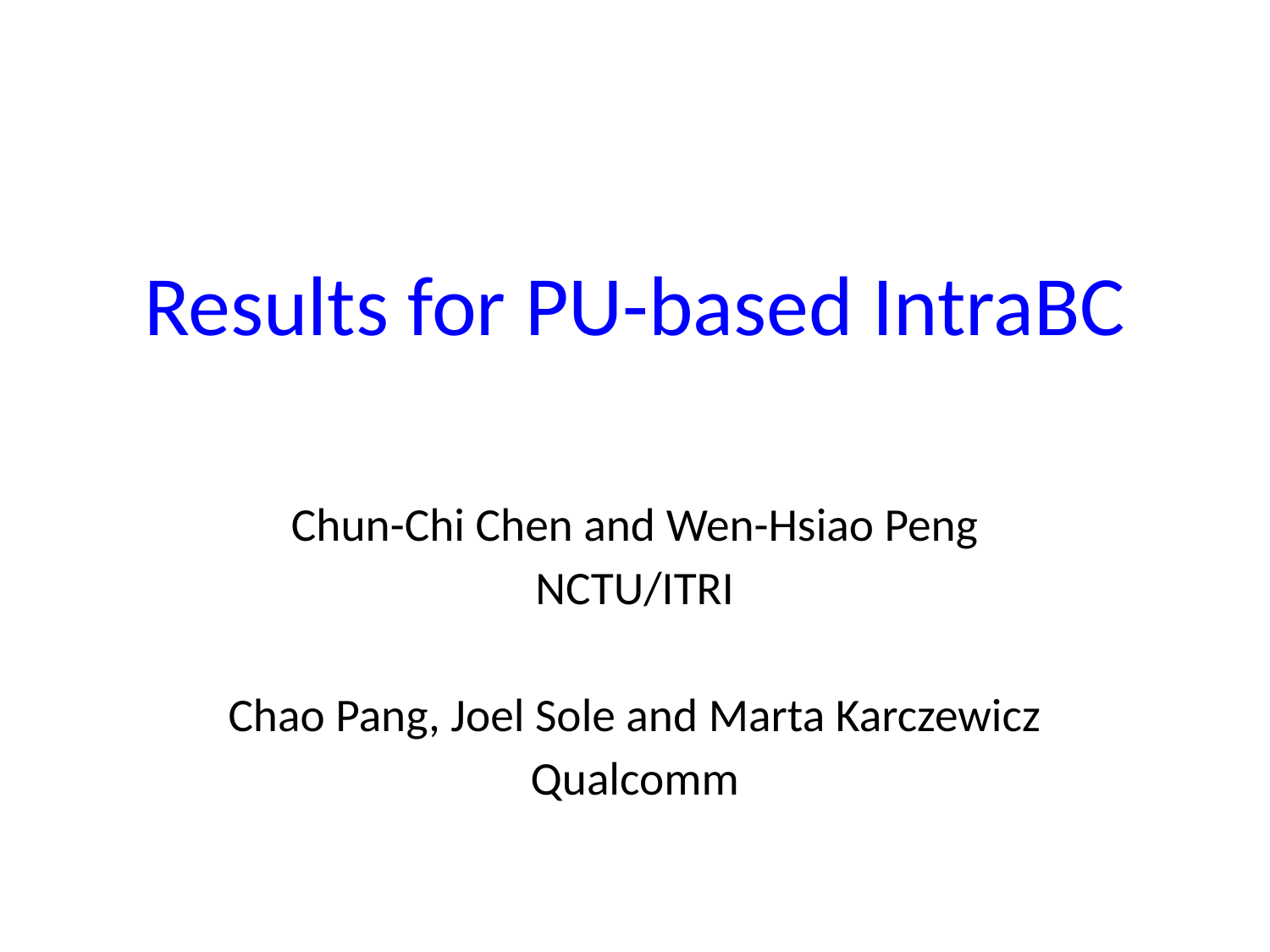

# Results for PU-based IntraBC
Chun-Chi Chen and Wen-Hsiao Peng
NCTU/ITRI

 Chao Pang, Joel Sole and Marta Karczewicz
Qualcomm